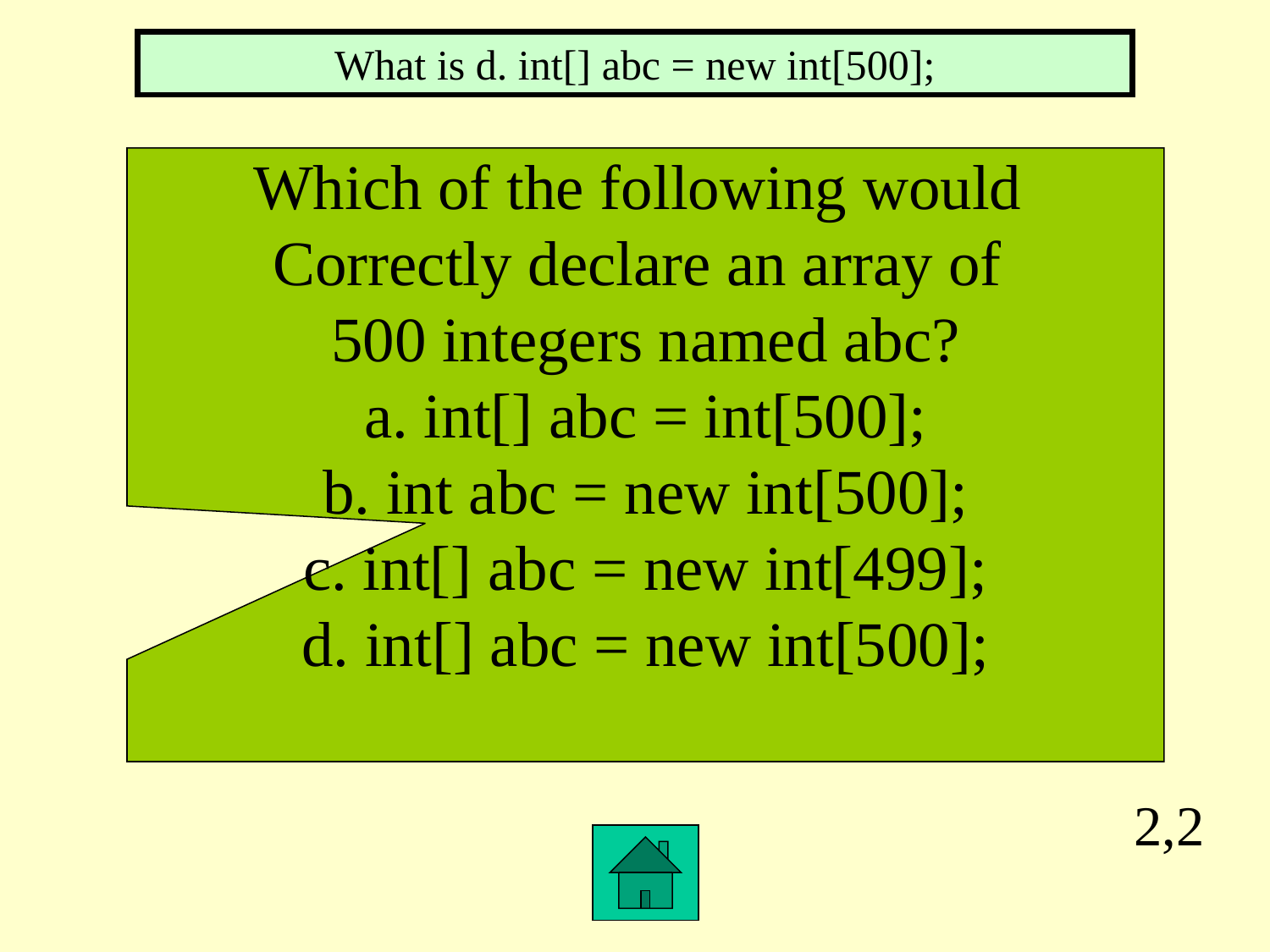

What is d. int[] abc = new int[500];
Which of the following would
Correctly declare an array of
500 integers named abc?
a. int[] abc = int[500];
b. int abc = new int[500];
c. int[] abc = new int[499];
d. int[] abc = new int[500];

2,2